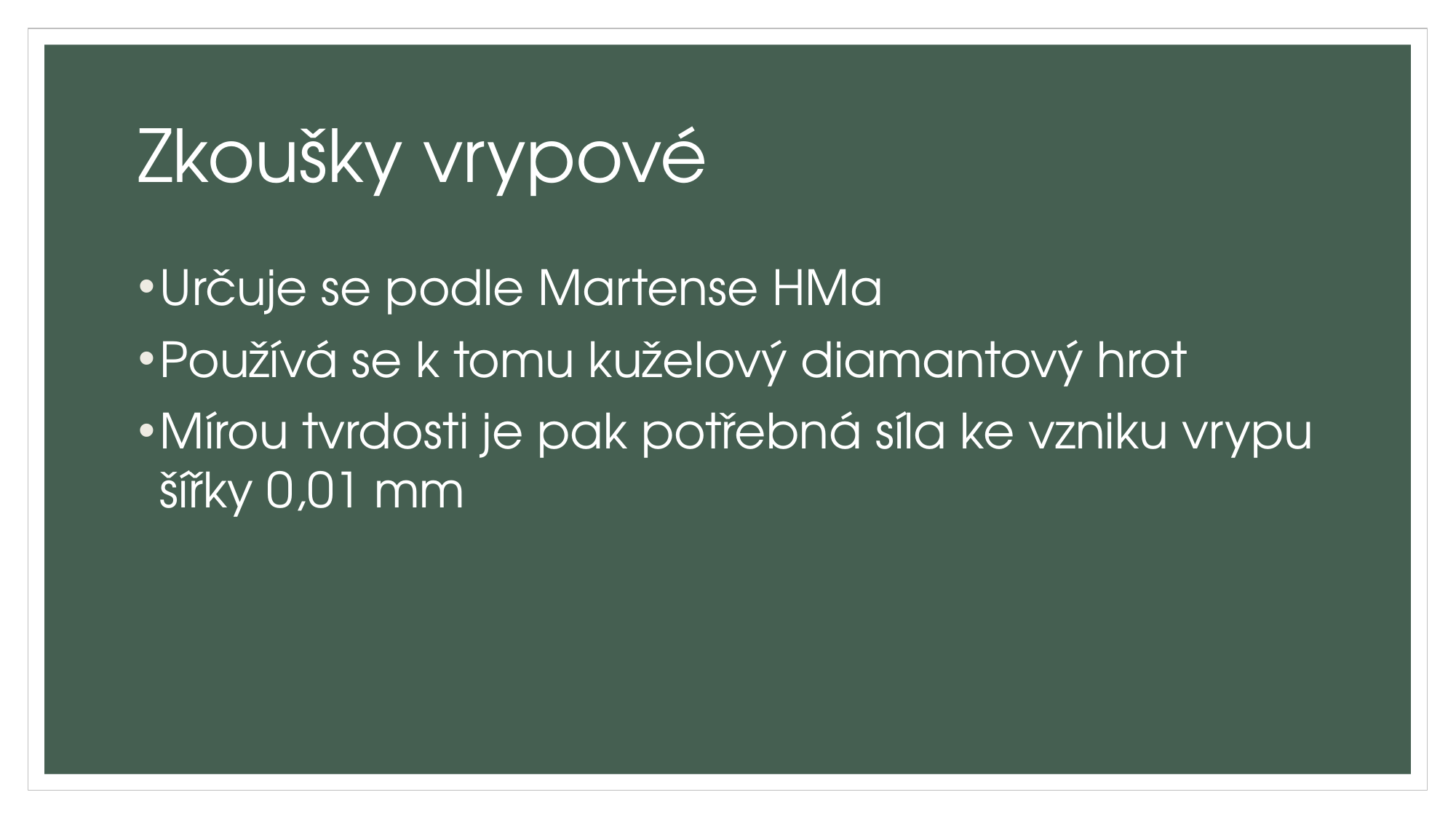

# Zkoušky vrypové
Určuje se podle Martense HMa
Používá se k tomu kuželový diamantový hrot
Mírou tvrdosti je pak potřebná síla ke vzniku vrypu šířky 0,01 mm